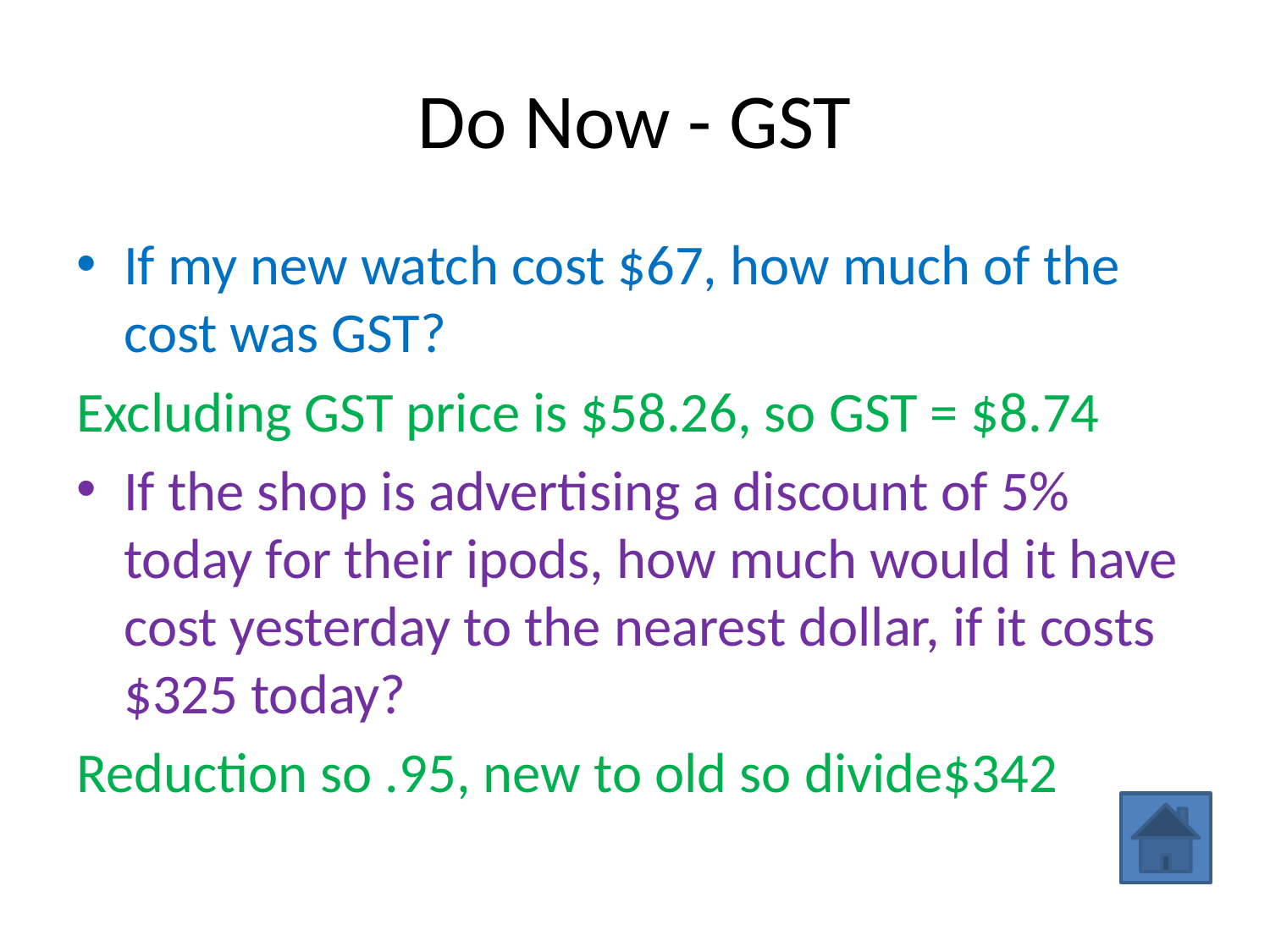

# Do Now - GST
If my new watch cost $67, how much of the cost was GST?
Excluding GST price is $58.26, so GST = $8.74
If the shop is advertising a discount of 5% today for their ipods, how much would it have cost yesterday to the nearest dollar, if it costs $325 today?
Reduction so .95, new to old so divide$342